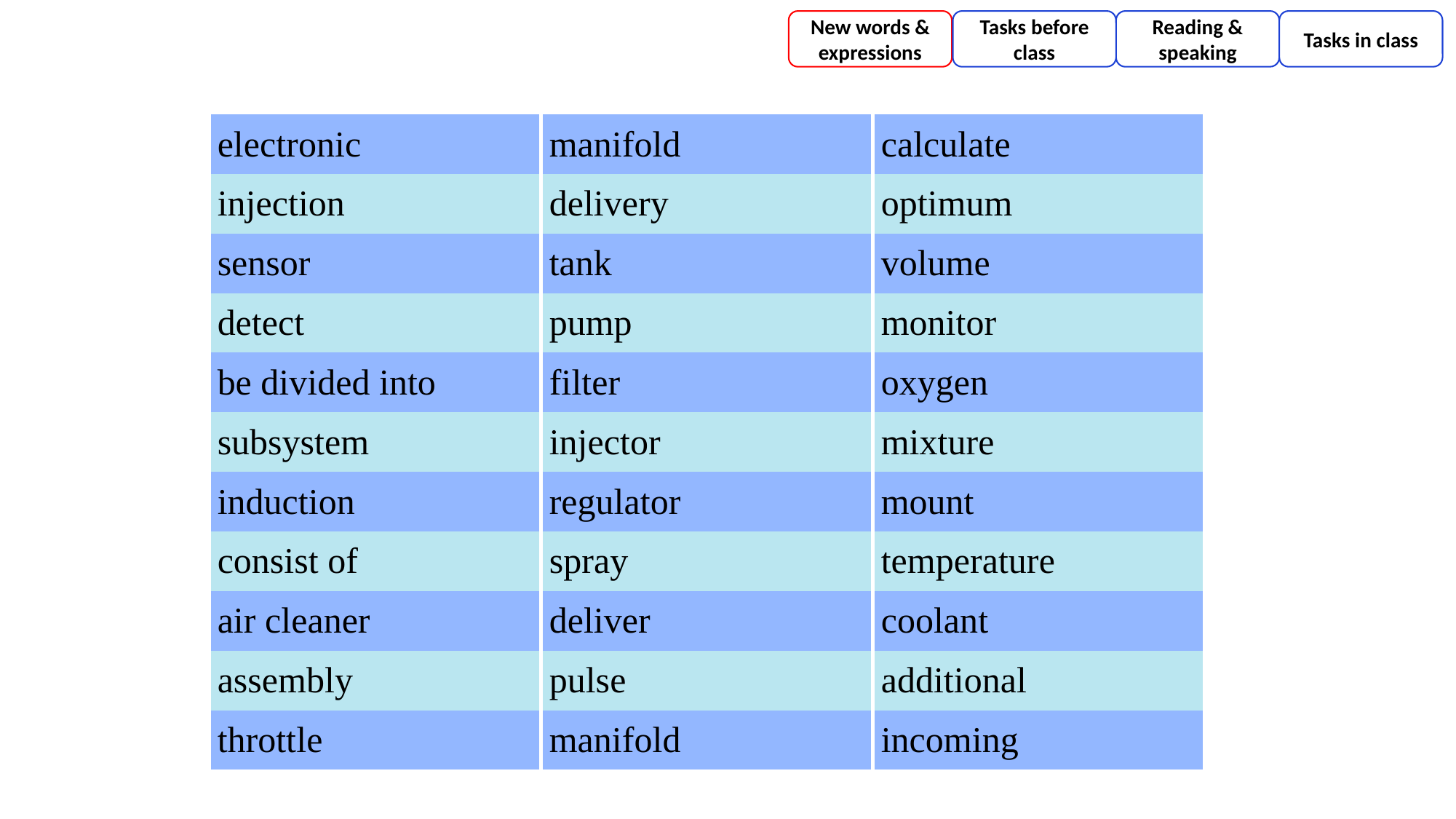

New words & expressions
Tasks before class
Reading & speaking
Tasks in class
| electronic | manifold | calculate |
| --- | --- | --- |
| injection | delivery | optimum |
| sensor | tank | volume |
| detect | pump | monitor |
| be divided into | filter | oxygen |
| subsystem | injector | mixture |
| induction | regulator | mount |
| consist of | spray | temperature |
| air cleaner | deliver | coolant |
| assembly | pulse | additional |
| throttle | manifold | incoming |